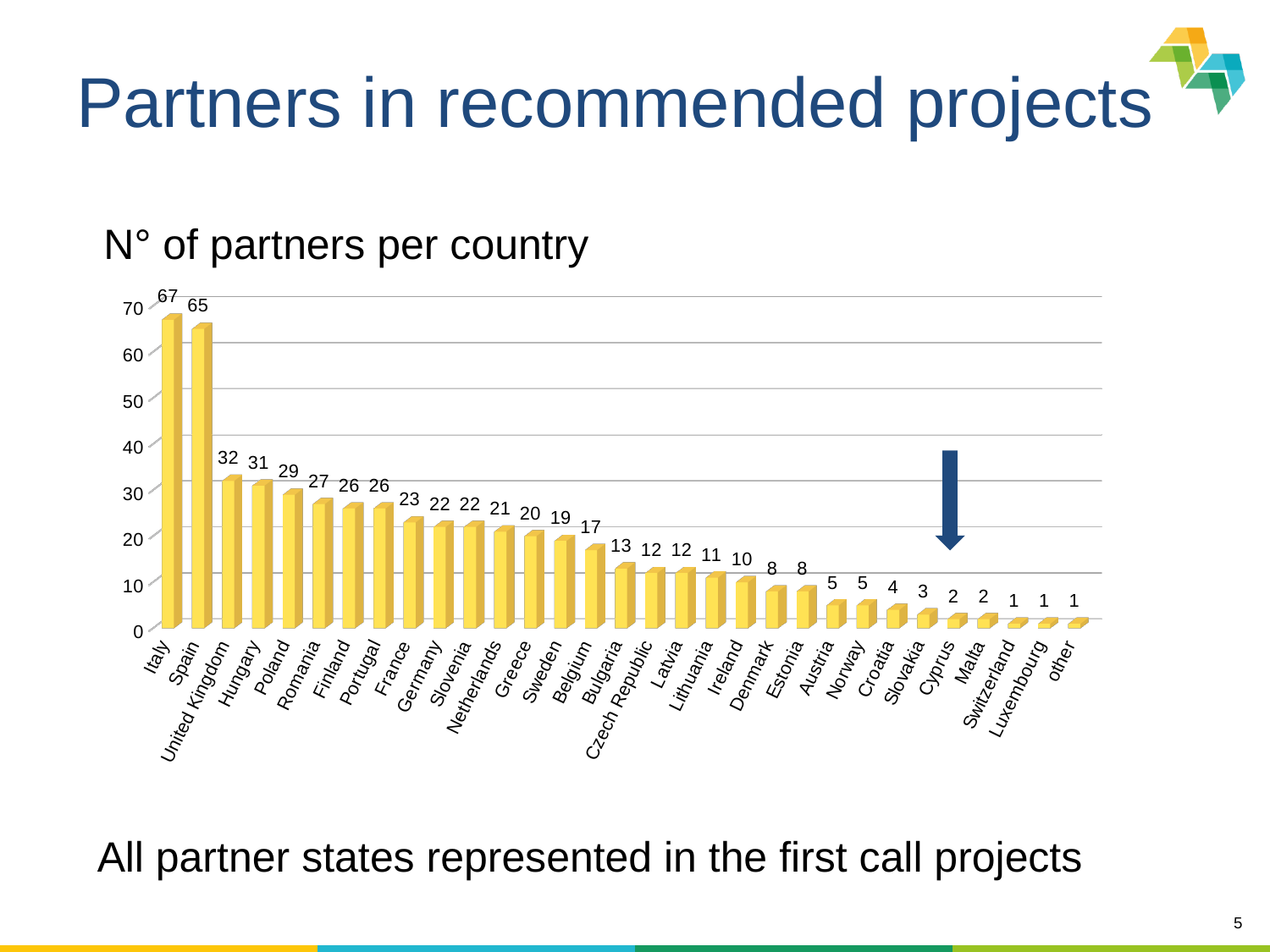

# Partners in recommended projects
 N° of partners per country

[unsupported chart]

All partner states represented in the first call projects